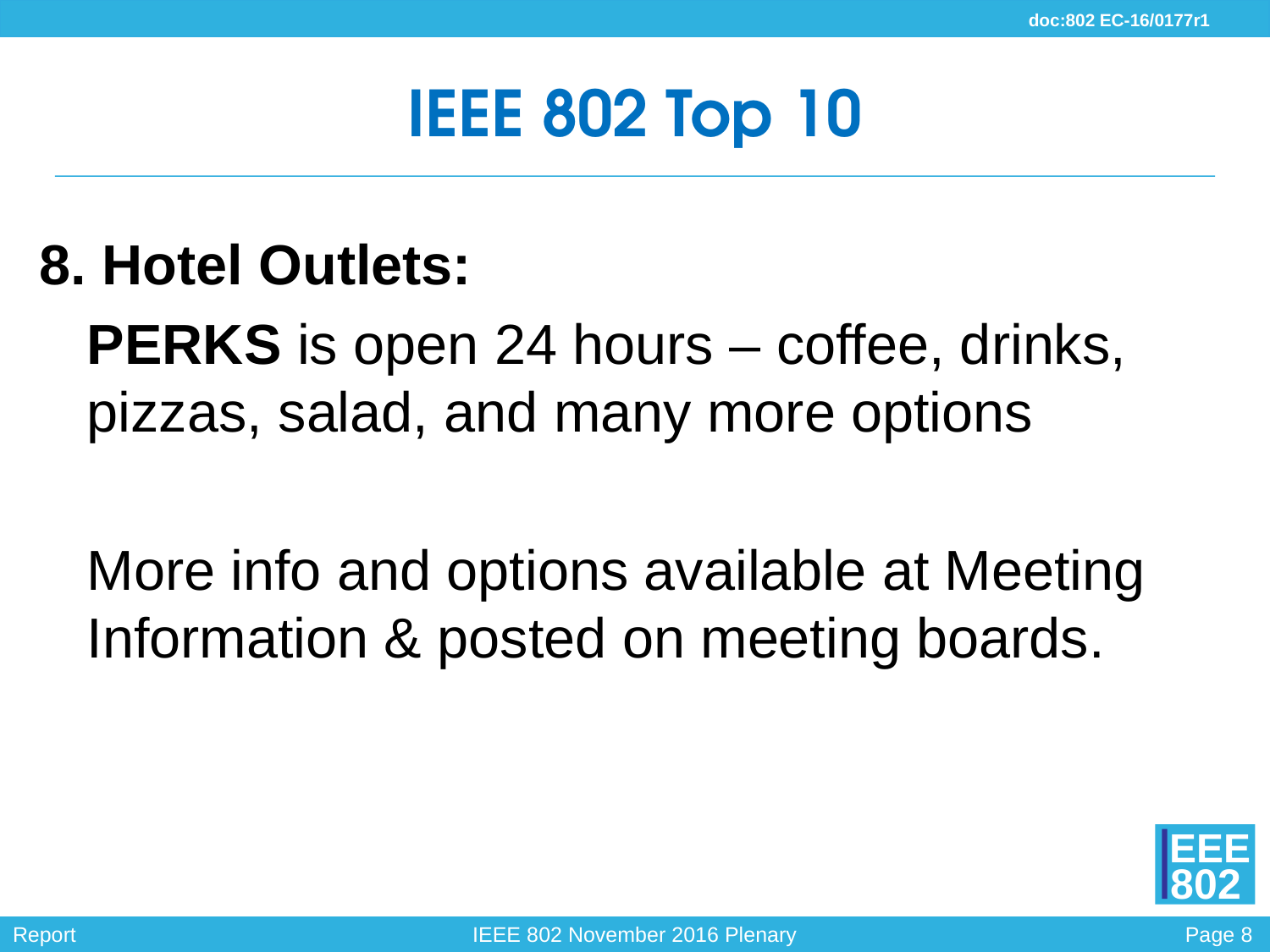

# IEEE 802 Top 10
8. Hotel Outlets:
	PERKS is open 24 hours – coffee, drinks, pizzas, salad, and many more options

	More info and options available at Meeting Information & posted on meeting boards.